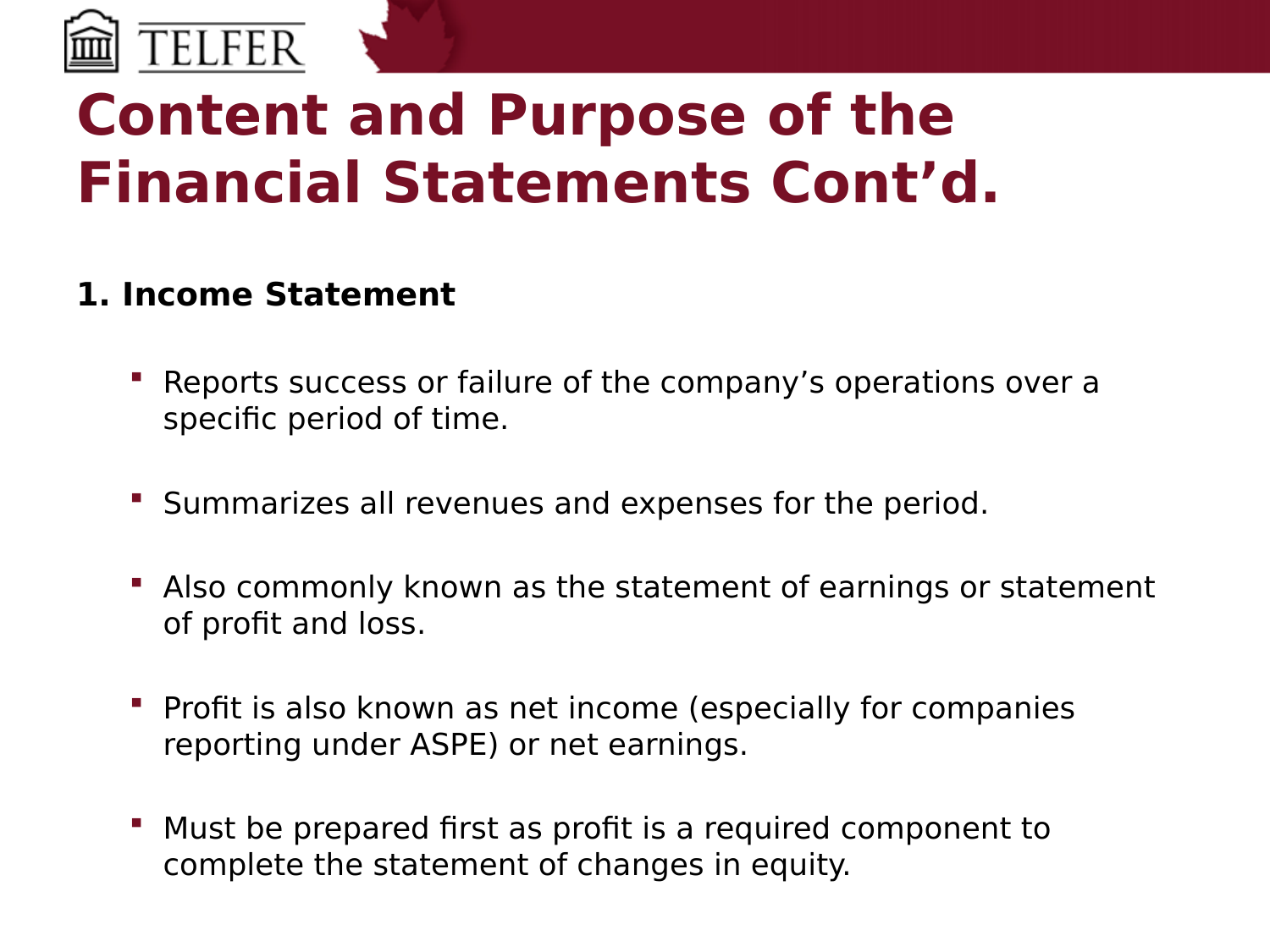

# Content and Purpose of the Financial Statements Cont’d.

1. Income Statement

Reports success or failure of the company’s operations over a specific period of time.

Summarizes all revenues and expenses for the period.

Also commonly known as the statement of earnings or statement of profit and loss.

Profit is also known as net income (especially for companies reporting under ASPE) or net earnings.

Must be prepared first as profit is a required component to complete the statement of changes in equity.